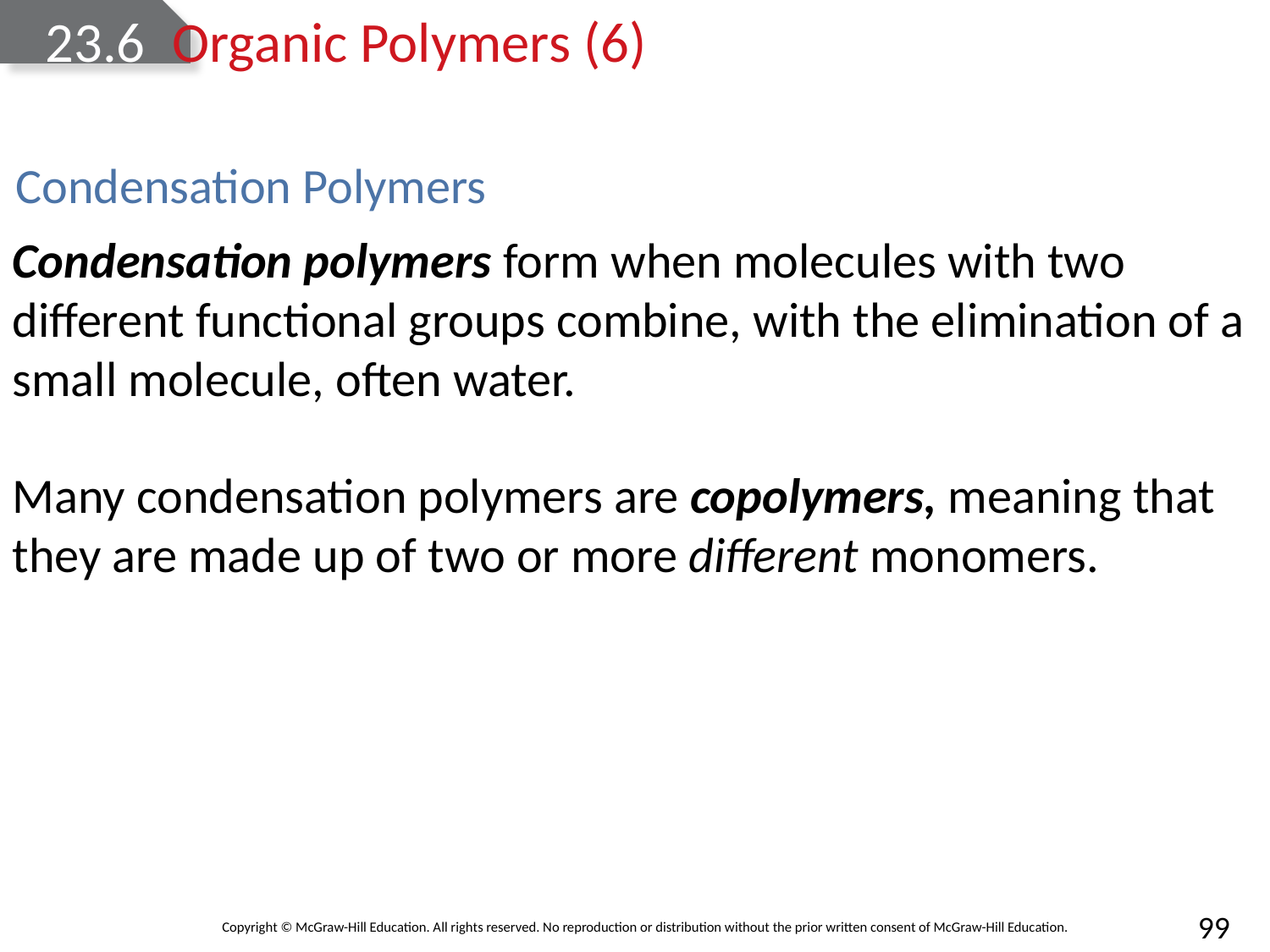

# 23.6 	Organic Polymers (6)
Condensation Polymers
Condensation polymers form when molecules with two different functional groups combine, with the elimination of a small molecule, often water.
Many condensation polymers are copolymers, meaning that they are made up of two or more different monomers.